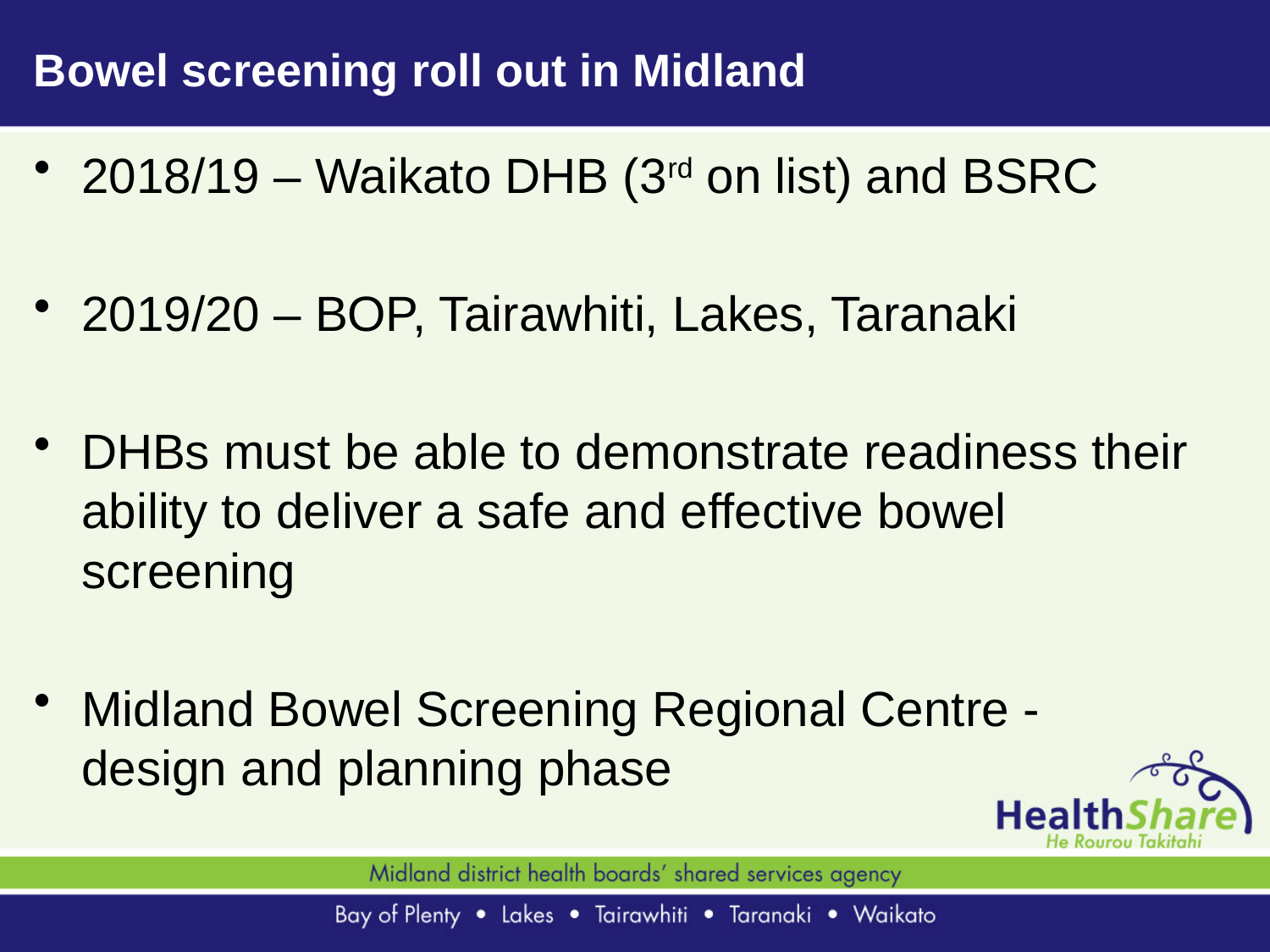

# Bowel screening roll out in Midland
2018/19 – Waikato DHB (3rd on list) and BSRC

2019/20 – BOP, Tairawhiti, Lakes, Taranaki

DHBs must be able to demonstrate readiness their ability to deliver a safe and effective bowel screening

Midland Bowel Screening Regional Centre -     design and planning phase